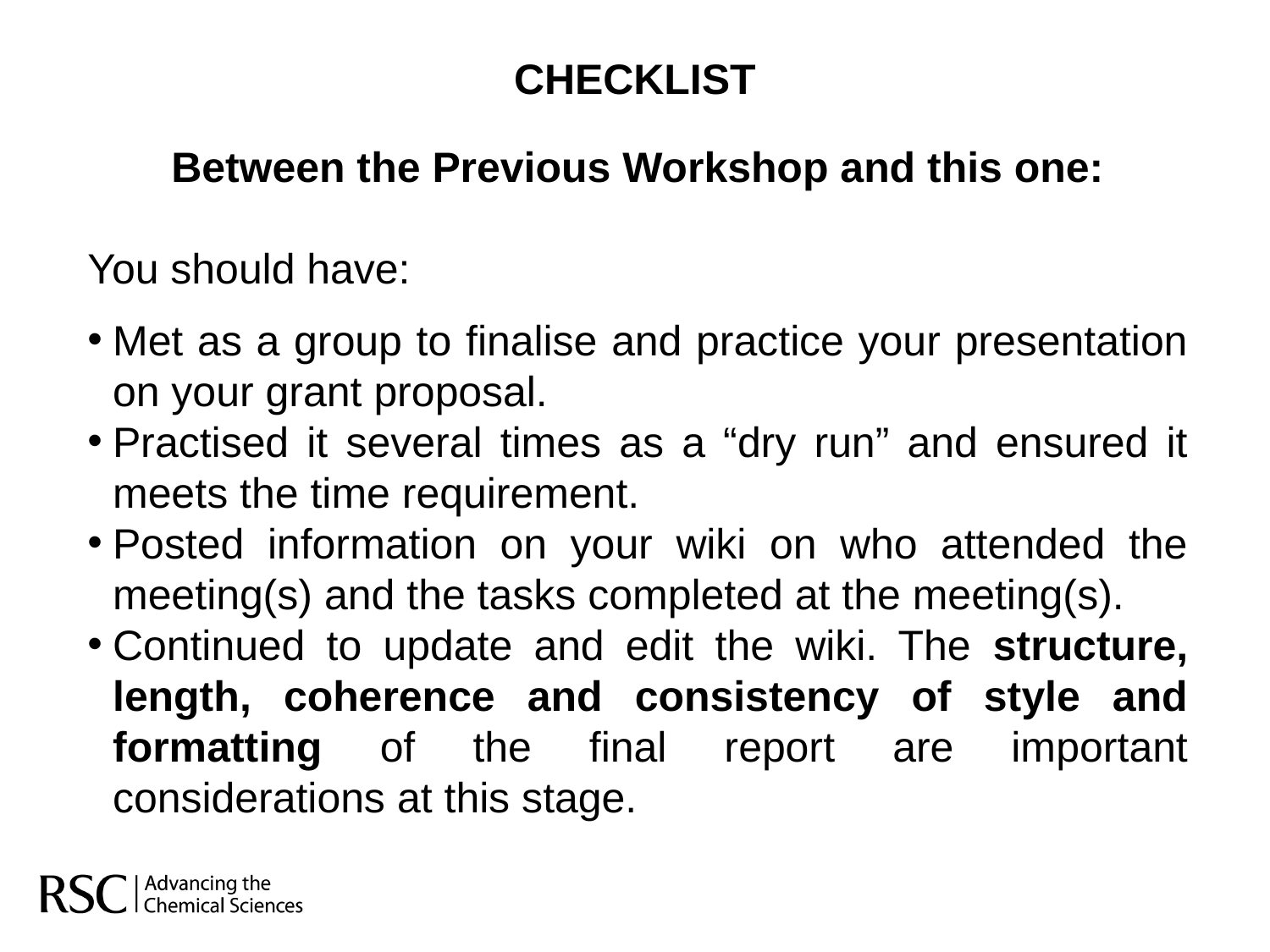

CHECKLIST
Between the Previous Workshop and this one:

You should have:

Met as a group to finalise and practice your presentation on your grant proposal.
Practised it several times as a “dry run” and ensured it meets the time requirement.
Posted information on your wiki on who attended the meeting(s) and the tasks completed at the meeting(s).
Continued to update and edit the wiki. The structure, length, coherence and consistency of style and formatting of the final report are important considerations at this stage.